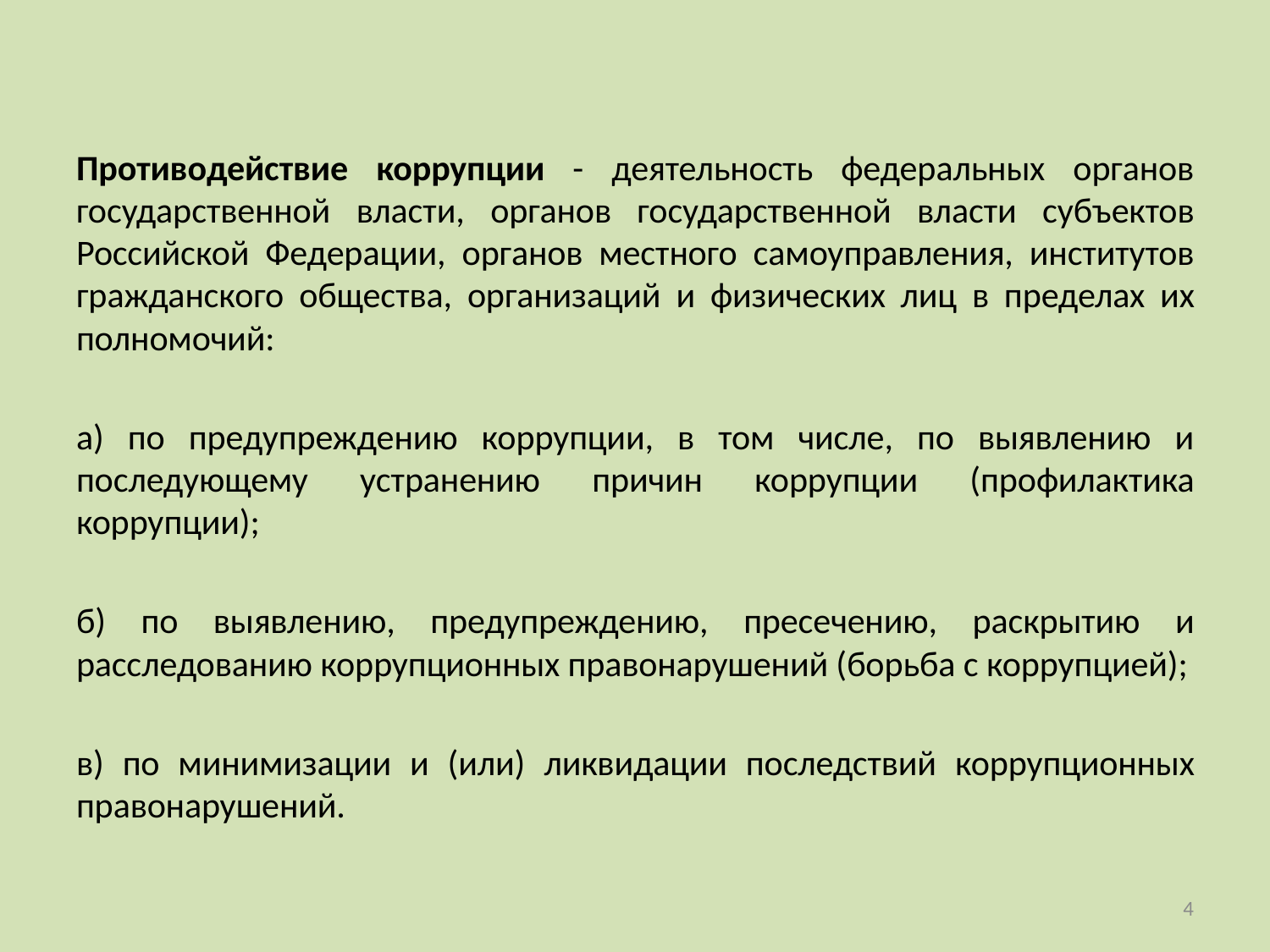

Противодействие коррупции - деятельность федеральных органов государственной власти, органов государственной власти субъектов Российской Федерации, органов местного самоуправления, институтов гражданского общества, организаций и физических лиц в пределах их полномочий:

а) по предупреждению коррупции, в том числе, по выявлению и последующему устранению причин коррупции (профилактика коррупции);

б) по выявлению, предупреждению, пресечению, раскрытию и расследованию коррупционных правонарушений (борьба с коррупцией);

в) по минимизации и (или) ликвидации последствий коррупционных правонарушений.
4